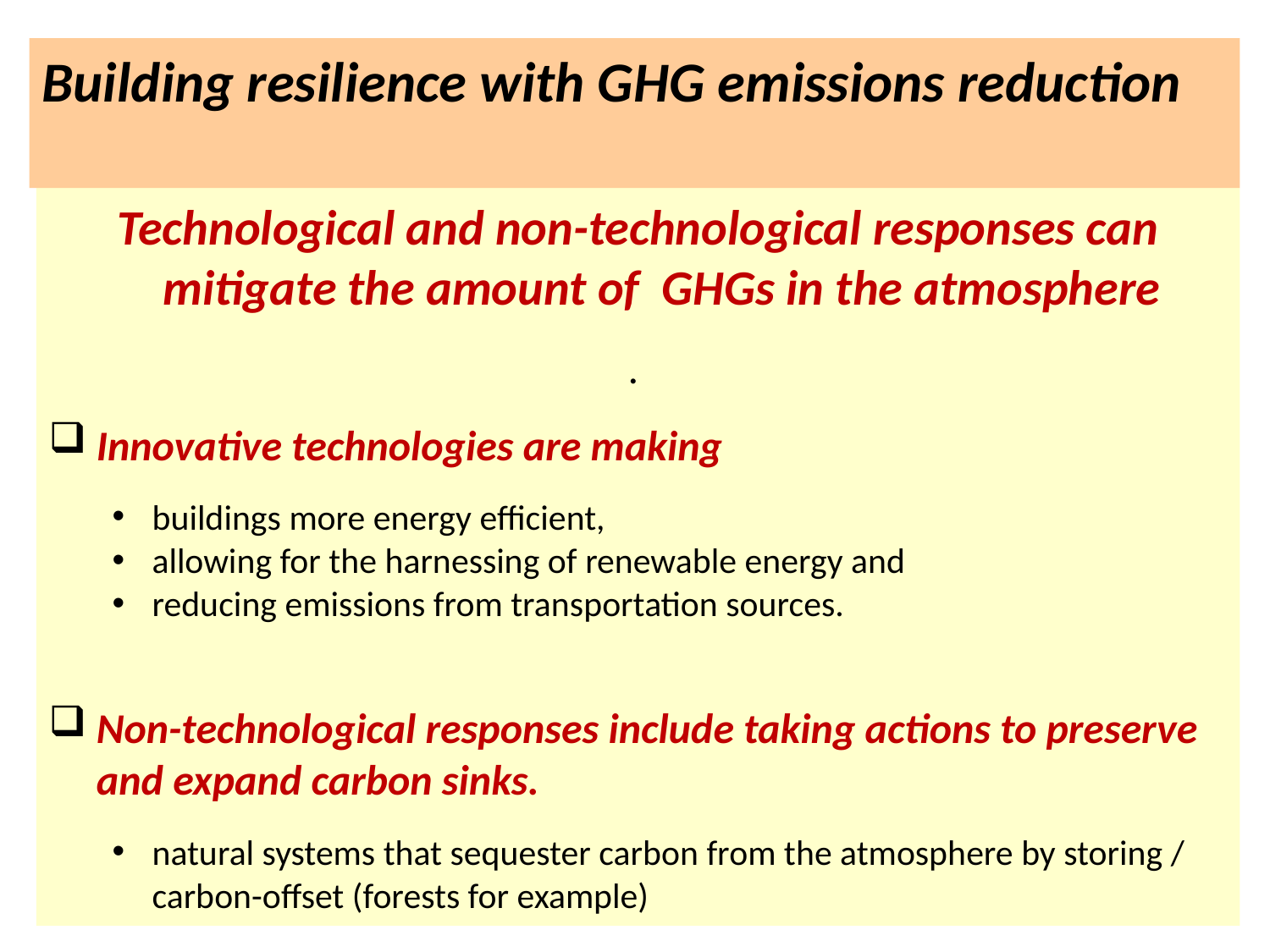

Building resilience with GHG emissions reduction
#
Technological and non-technological responses can mitigate the amount of  GHGs in the atmosphere
.
Innovative technologies are making
buildings more energy efficient,
allowing for the harnessing of renewable energy and
reducing emissions from transportation sources.

Non-technological responses include taking actions to preserve and expand carbon sinks.
natural systems that sequester carbon from the atmosphere by storing / carbon-offset (forests for example)